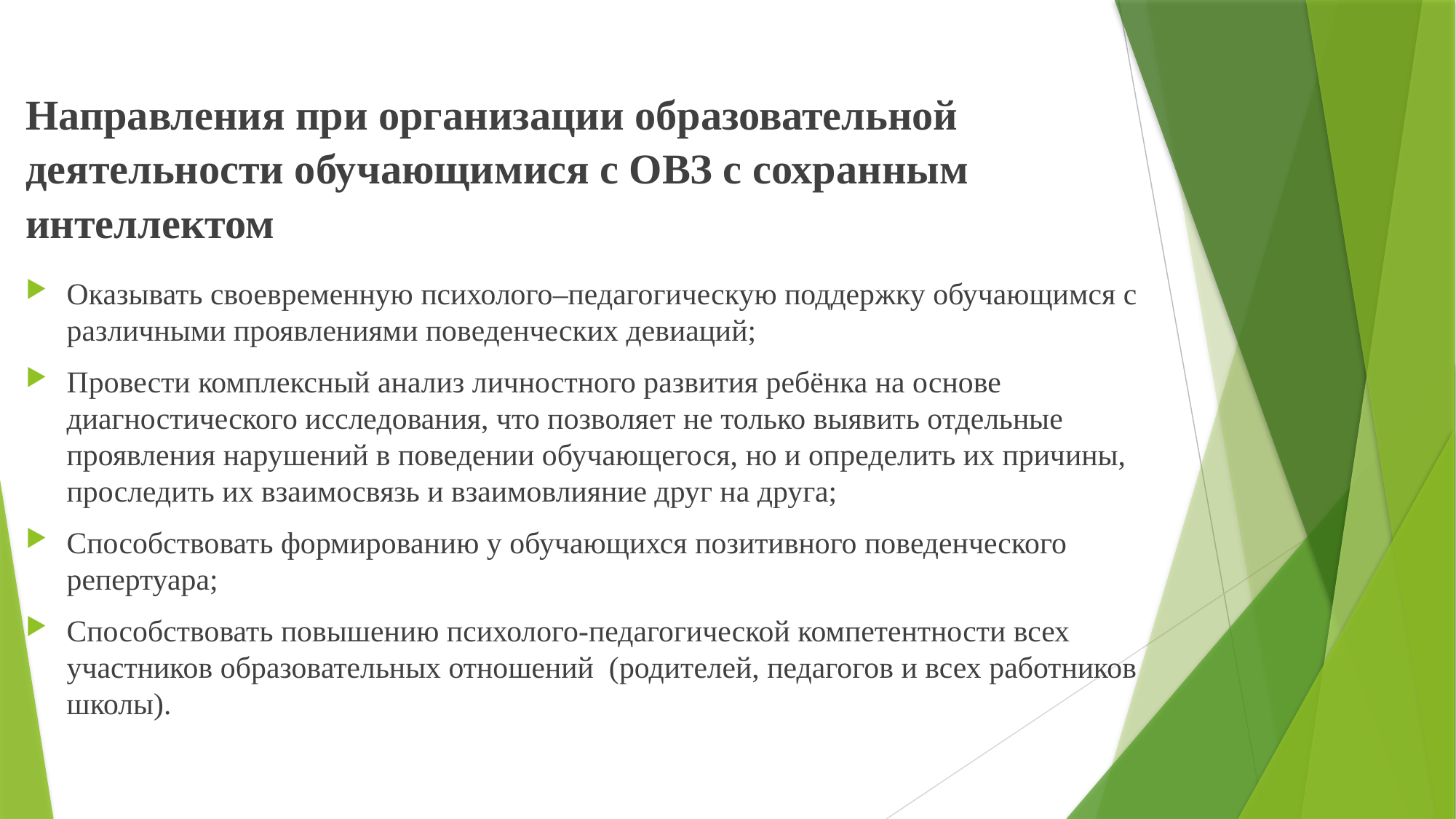

Направления при организации образовательной деятельности обучающимися с ОВЗ с сохранным интеллектом
Оказывать своевременную психолого–педагогическую поддержку обучающимся с различными проявлениями поведенческих девиаций;
Провести комплексный анализ личностного развития ребёнка на основе диагностического исследования, что позволяет не только выявить отдельные проявления нарушений в поведении обучающегося, но и определить их причины, проследить их взаимосвязь и взаимовлияние друг на друга;
Способствовать формированию у обучающихся позитивного поведенческого репертуара;
Способствовать повышению психолого-педагогической компетентности всех участников образовательных отношений  (родителей, педагогов и всех работников школы).